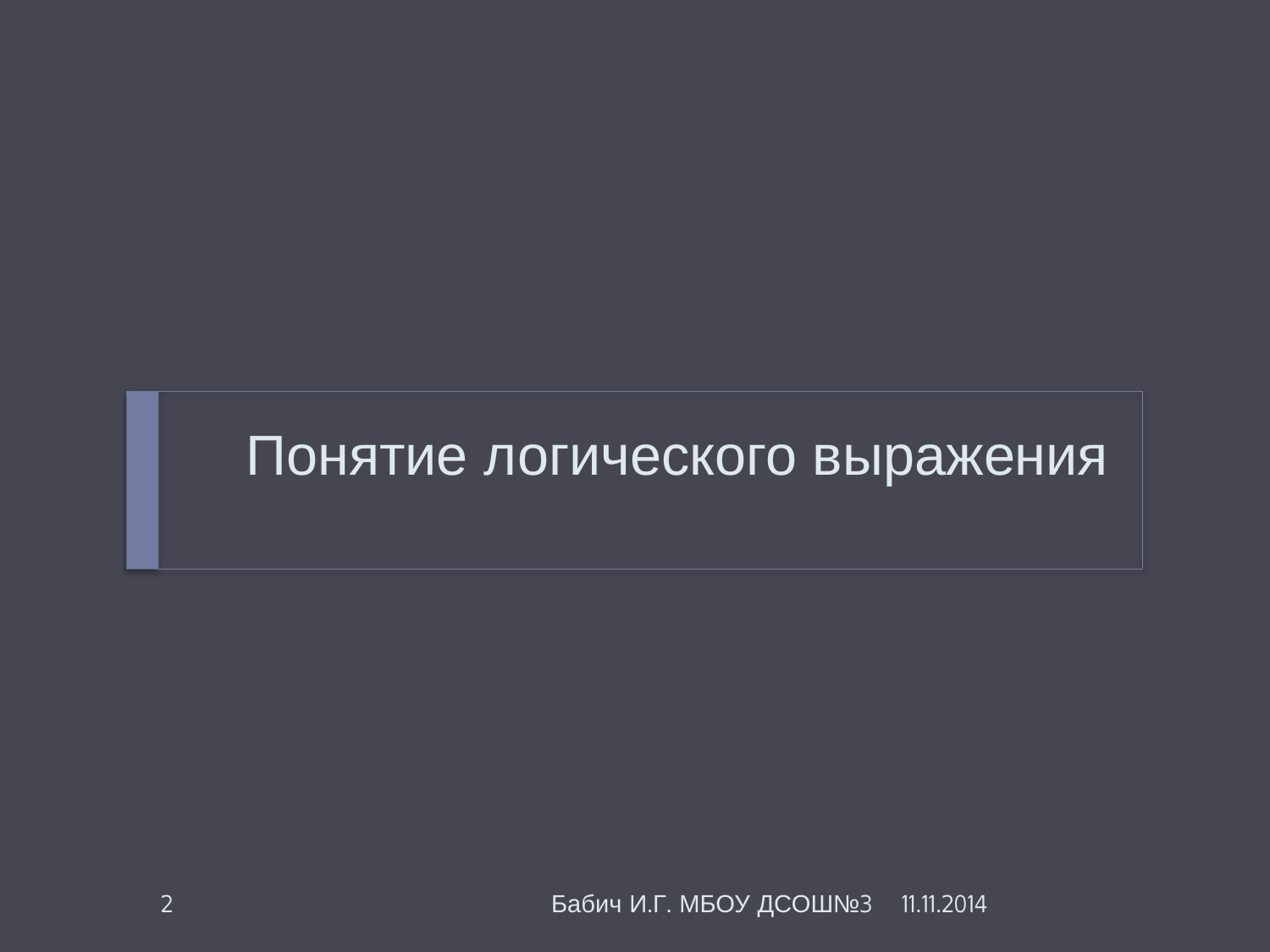

# Понятие логического выражения

2
Бабич И.Г. МБОУ ДСОШ№3
11.11.2014